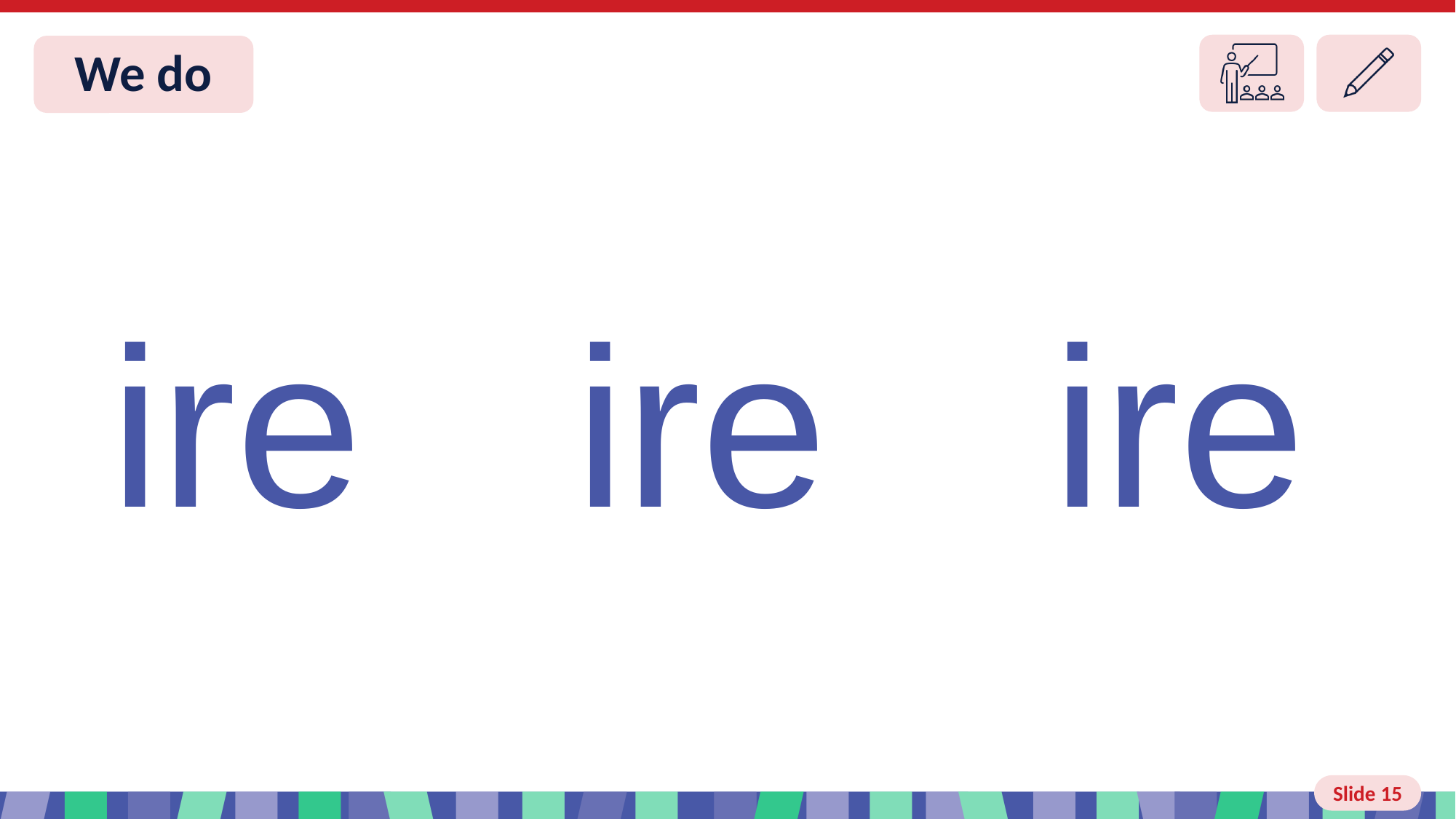

Slide 15 We do
 ire
 ire
 ire